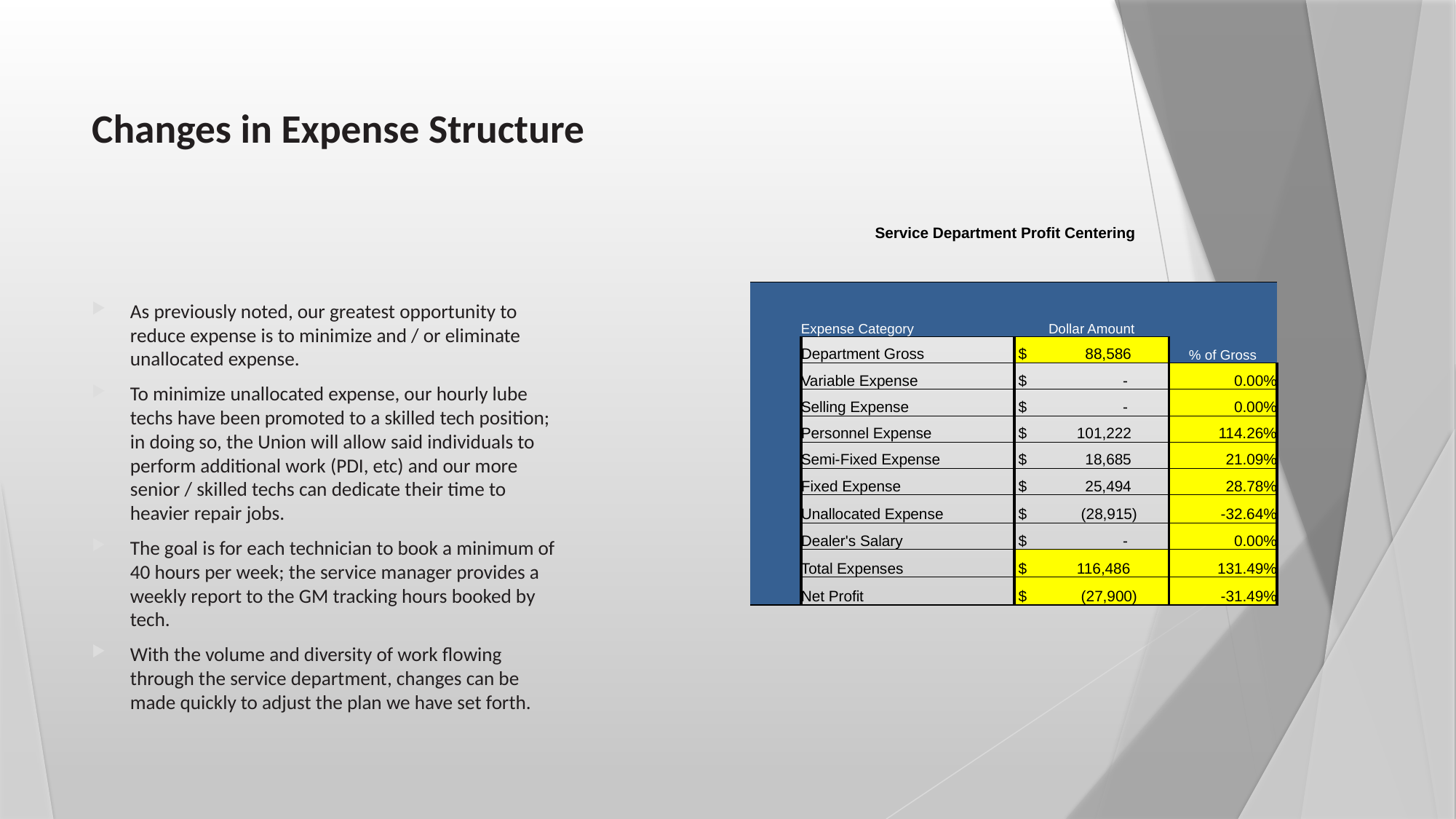

# Changes in Expense Structure
| Service Department Profit Centering |  |  |  |
| --- | --- | --- | --- |
|  |  |  |  |
|  | Expense Category | Dollar Amount |  |
|  | Department Gross | $ 88,586 | % of Gross |
|  | Variable Expense | $ - | 0.00% |
|  | Selling Expense | $ - | 0.00% |
|  | Personnel Expense | $ 101,222 | 114.26% |
|  | Semi-Fixed Expense | $ 18,685 | 21.09% |
|  | Fixed Expense | $ 25,494 | 28.78% |
|  | Unallocated Expense | $ (28,915) | -32.64% |
|  | Dealer's Salary | $ - | 0.00% |
|  | Total Expenses | $ 116,486 | 131.49% |
|  | Net Profit | $ (27,900) | -31.49% |

As previously noted, our greatest opportunity to reduce expense is to minimize and / or eliminate unallocated expense.
To minimize unallocated expense, our hourly lube techs have been promoted to a skilled tech position; in doing so, the Union will allow said individuals to perform additional work (PDI, etc) and our more senior / skilled techs can dedicate their time to heavier repair jobs.
The goal is for each technician to book a minimum of 40 hours per week; the service manager provides a weekly report to the GM tracking hours booked by tech.
With the volume and diversity of work flowing through the service department, changes can be made quickly to adjust the plan we have set forth.